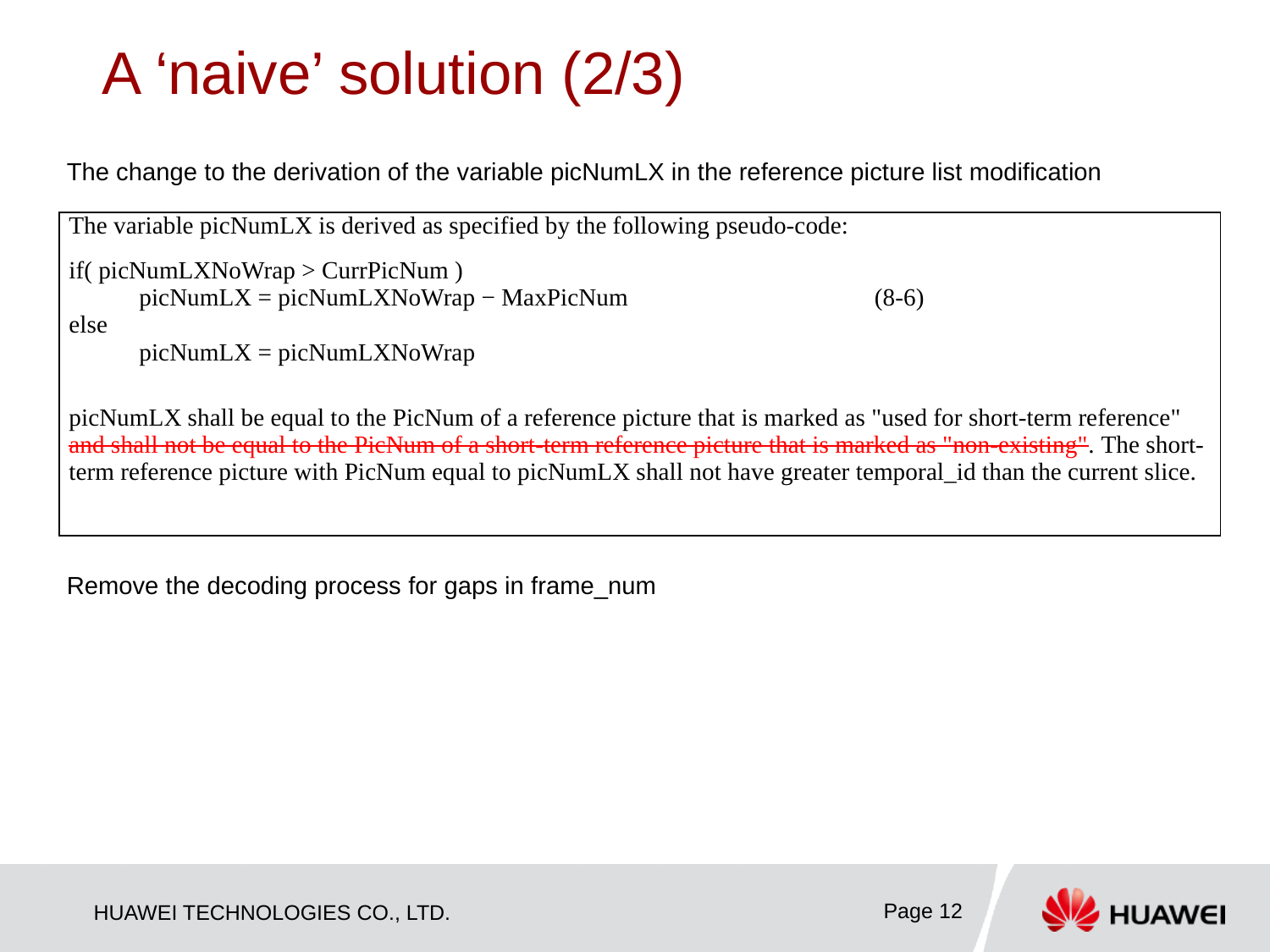

# A ‘naive’ solution (2/3)
The change to the derivation of the variable picNumLX in the reference picture list modification

Remove the decoding process for gaps in frame_num

| The variable picNumLX is derived as specified by the following pseudo-code: if( picNumLXNoWrap > CurrPicNum ) picNumLX = picNumLXNoWrap − MaxPicNum (8‑6) else picNumLX = picNumLXNoWrap picNumLX shall be equal to the PicNum of a reference picture that is marked as "used for short-term reference" and shall not be equal to the PicNum of a short-term reference picture that is marked as "non-existing". The short-term reference picture with PicNum equal to picNumLX shall not have greater temporal\_id than the current slice. |
| --- |
Page 12